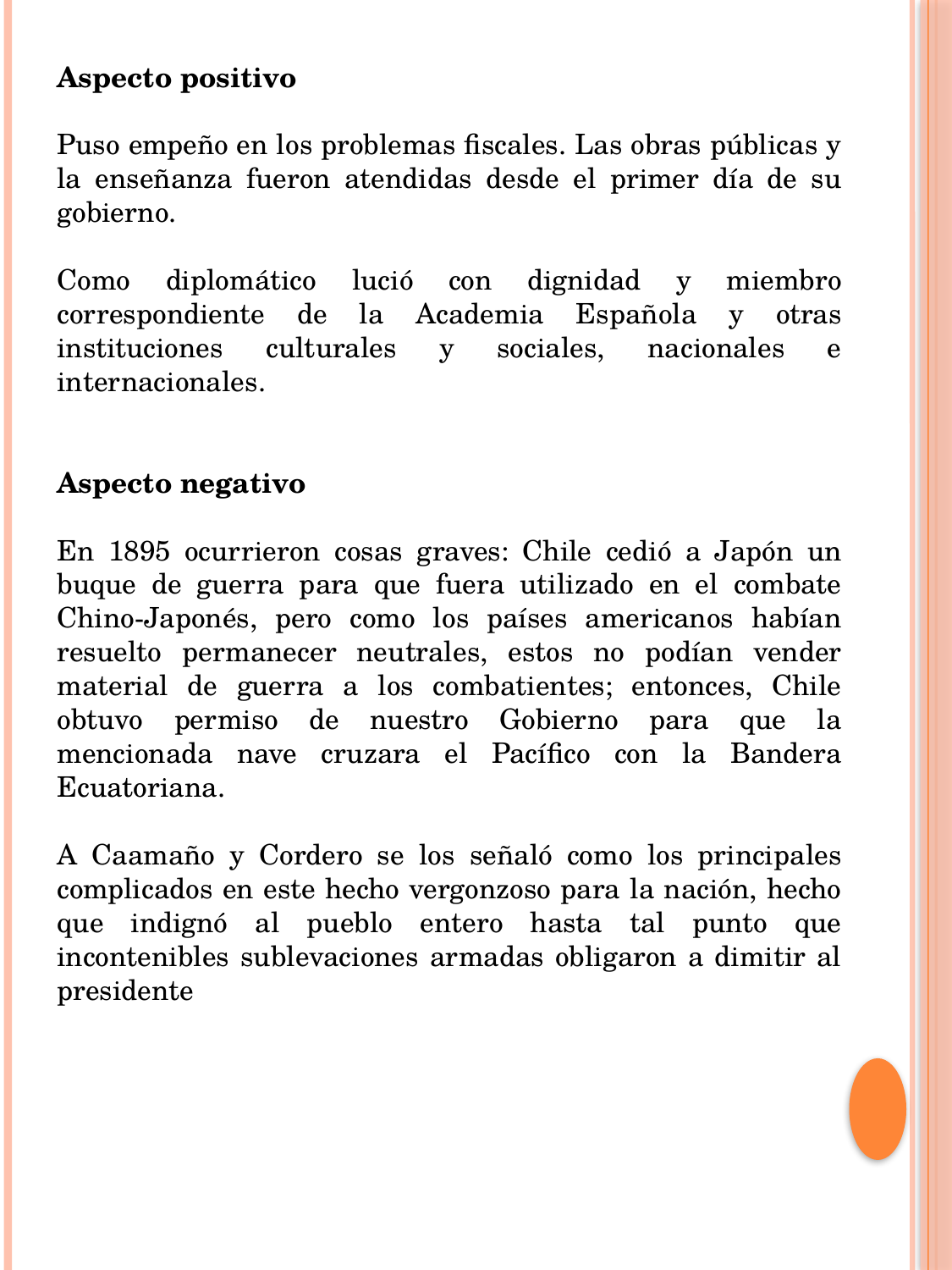

Aspecto positivo

Puso empeño en los problemas fiscales. Las obras públicas y la enseñanza fueron atendidas desde el primer día de su gobierno.

Como diplomático lució con dignidad y miembro correspondiente de la Academia Española y otras instituciones culturales y sociales, nacionales e internacionales.

Aspecto negativo

En 1895 ocurrieron cosas graves: Chile cedió a Japón un buque de guerra para que fuera utilizado en el combate Chino-Japonés, pero como los países americanos habían resuelto permanecer neutrales, estos no podían vender material de guerra a los combatientes; entonces, Chile obtuvo permiso de nuestro Gobierno para que la mencionada nave cruzara el Pacífico con la Bandera Ecuatoriana.

A Caamaño y Cordero se los señaló como los principales complicados en este hecho vergonzoso para la nación, hecho que indignó al pueblo entero hasta tal punto que incontenibles sublevaciones armadas obligaron a dimitir al presidente